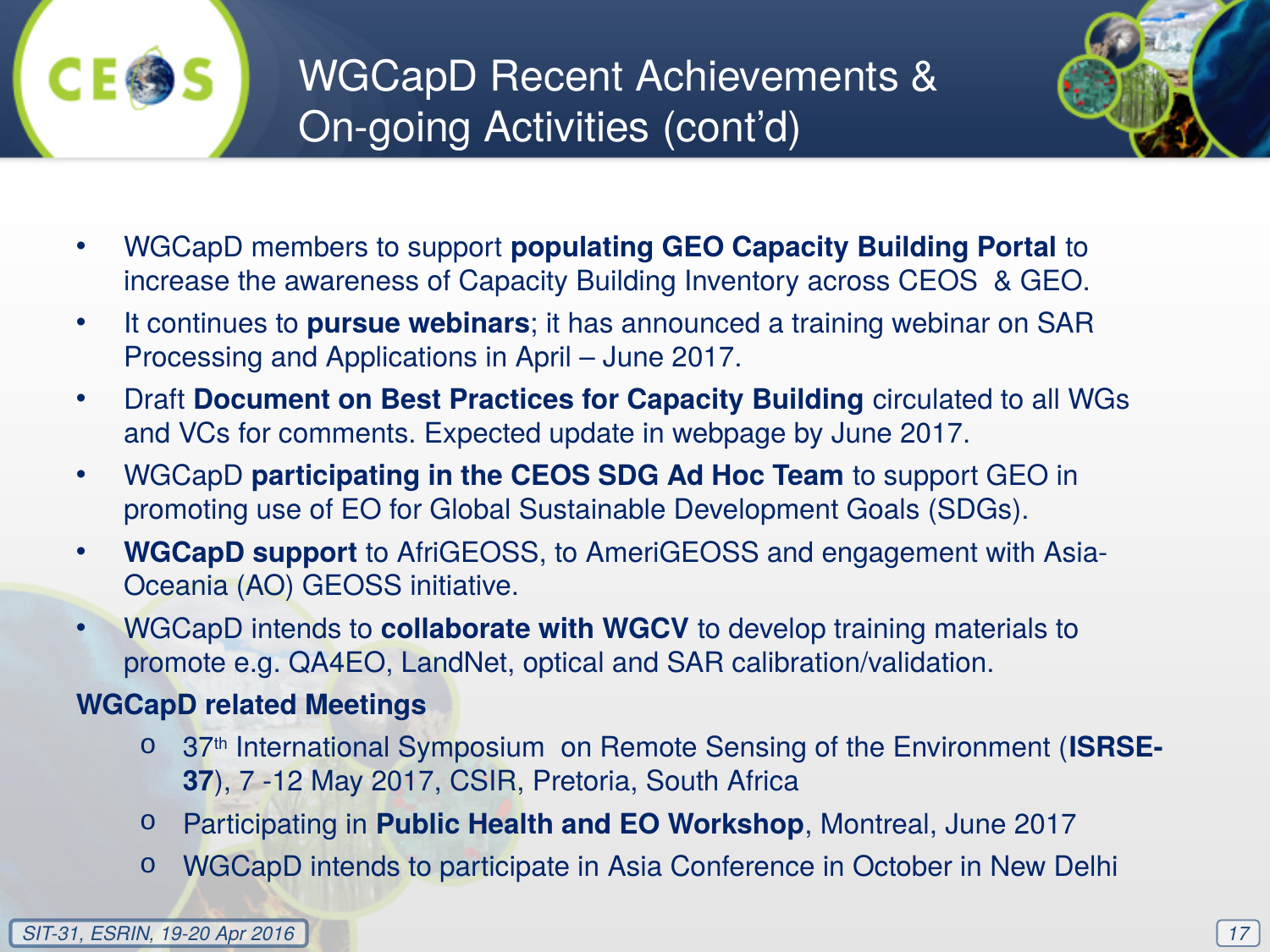

WGCapD Recent Achievements & On-going Activities (cont’d)
WGCapD members to support populating GEO Capacity Building Portal to  increase the awareness of Capacity Building Inventory across CEOS  & GEO.
It continues to pursue webinars; it has announced a training webinar on SAR Processing and Applications in April – June 2017.
Draft Document on Best Practices for Capacity Building circulated to all WGs and VCs for comments. Expected update in webpage by June 2017.
WGCapD participating in the CEOS SDG Ad Hoc Team to support GEO in promoting use of EO for Global Sustainable Development Goals (SDGs).
WGCapD support to AfriGEOSS, to AmeriGEOSS and engagement with Asia-Oceania (AO) GEOSS initiative.
WGCapD intends to collaborate with WGCV to develop training materials to promote e.g. QA4EO, LandNet, optical and SAR calibration/validation.
WGCapD related Meetings
37th International Symposium  on Remote Sensing of the Environment (ISRSE-37), 7 -12 May 2017, CSIR, Pretoria, South Africa
Participating in Public Health and EO Workshop, Montreal, June 2017
WGCapD intends to participate in Asia Conference in October in New Delhi
17